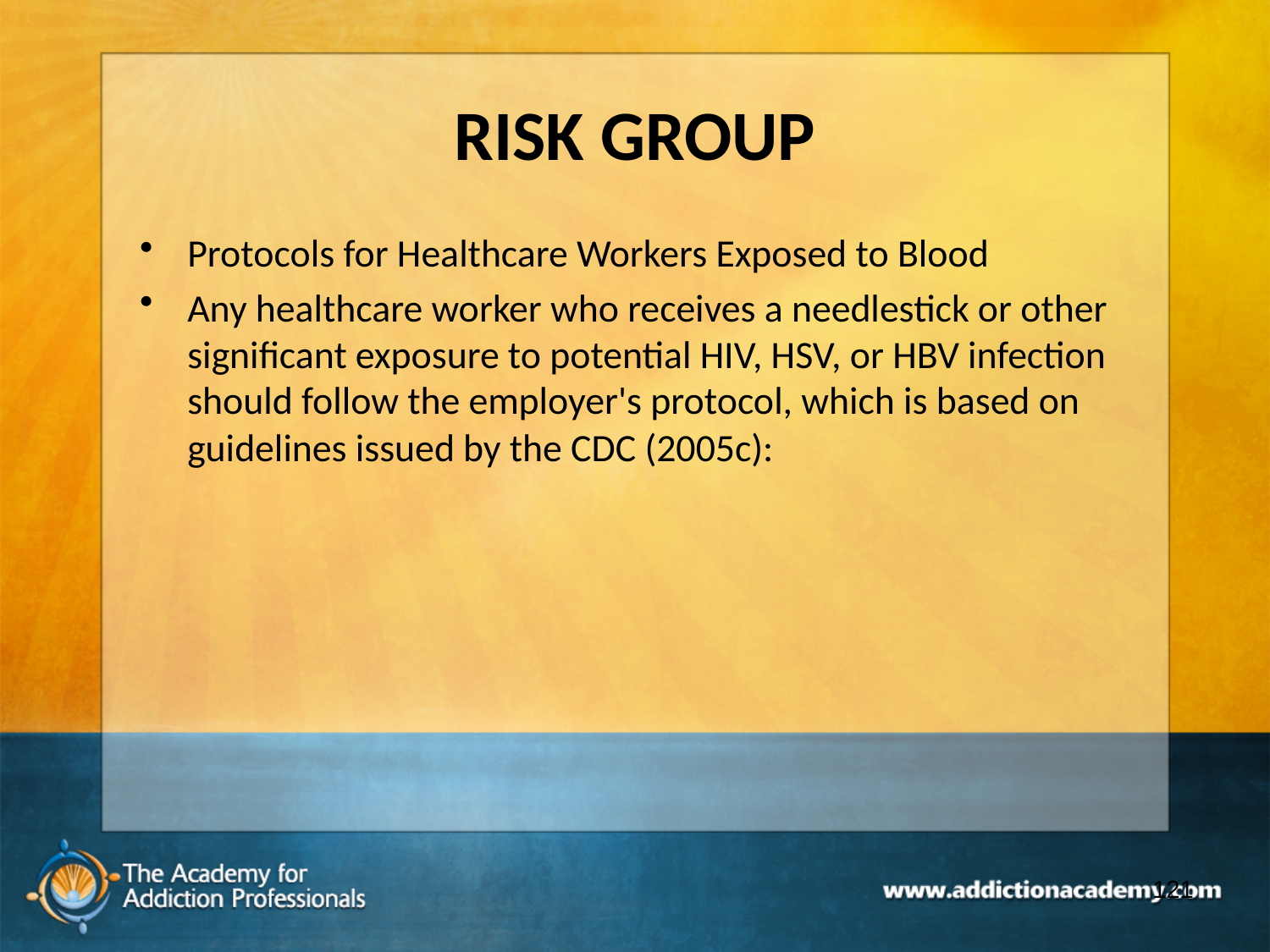

# RISK GROUP
Protocols for Healthcare Workers Exposed to Blood
Any healthcare worker who receives a needlestick or other significant exposure to potential HIV, HSV, or HBV infection should follow the employer's protocol, which is based on guidelines issued by the CDC (2005c):

121